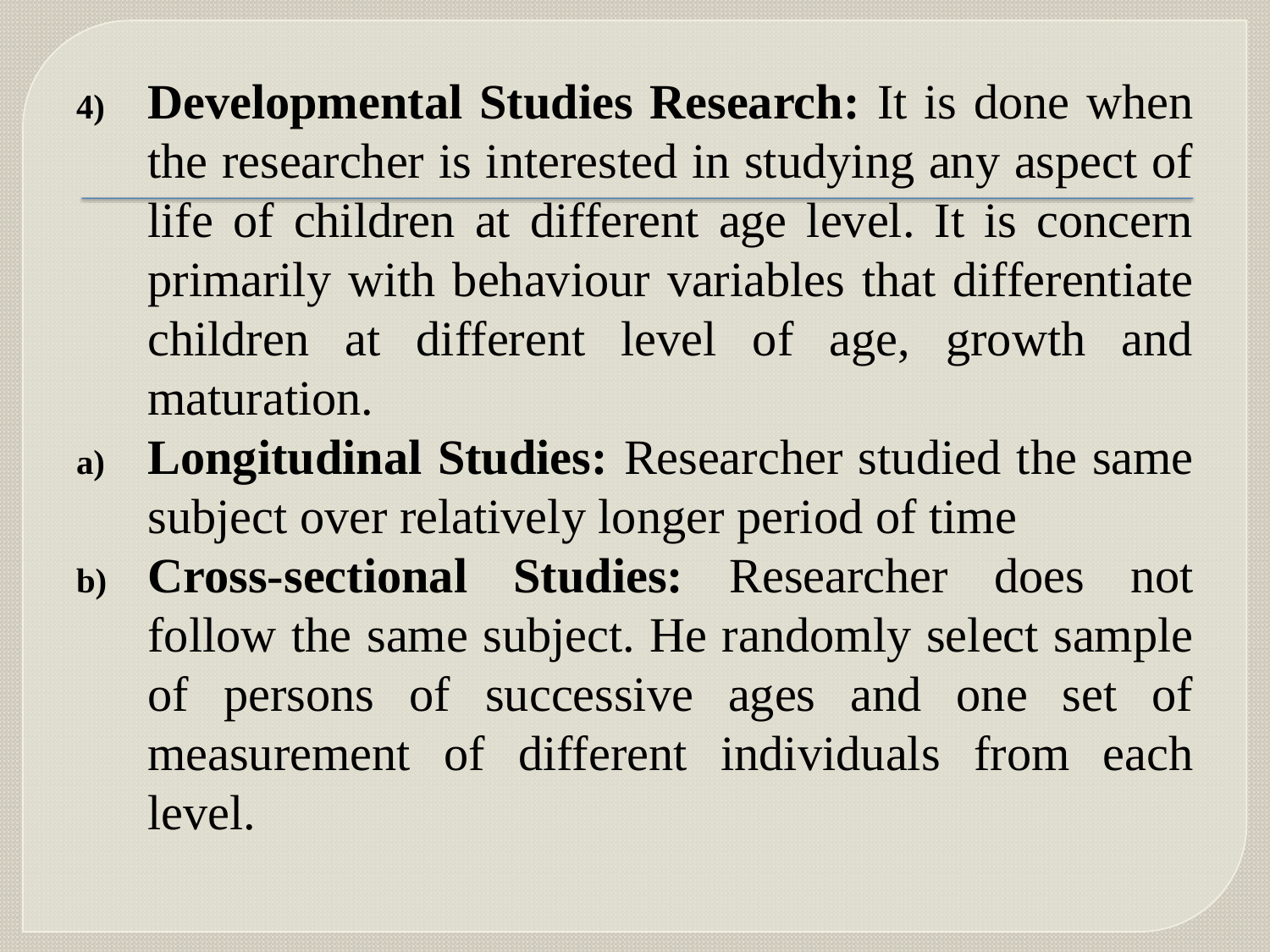

Developmental Studies Research: It is done when the researcher is interested in studying any aspect of life of children at different age level. It is concern primarily with behaviour variables that differentiate children at different level of age, growth and maturation.
Longitudinal Studies: Researcher studied the same subject over relatively longer period of time
Cross-sectional Studies: Researcher does not follow the same subject. He randomly select sample of persons of successive ages and one set of measurement of different individuals from each level.